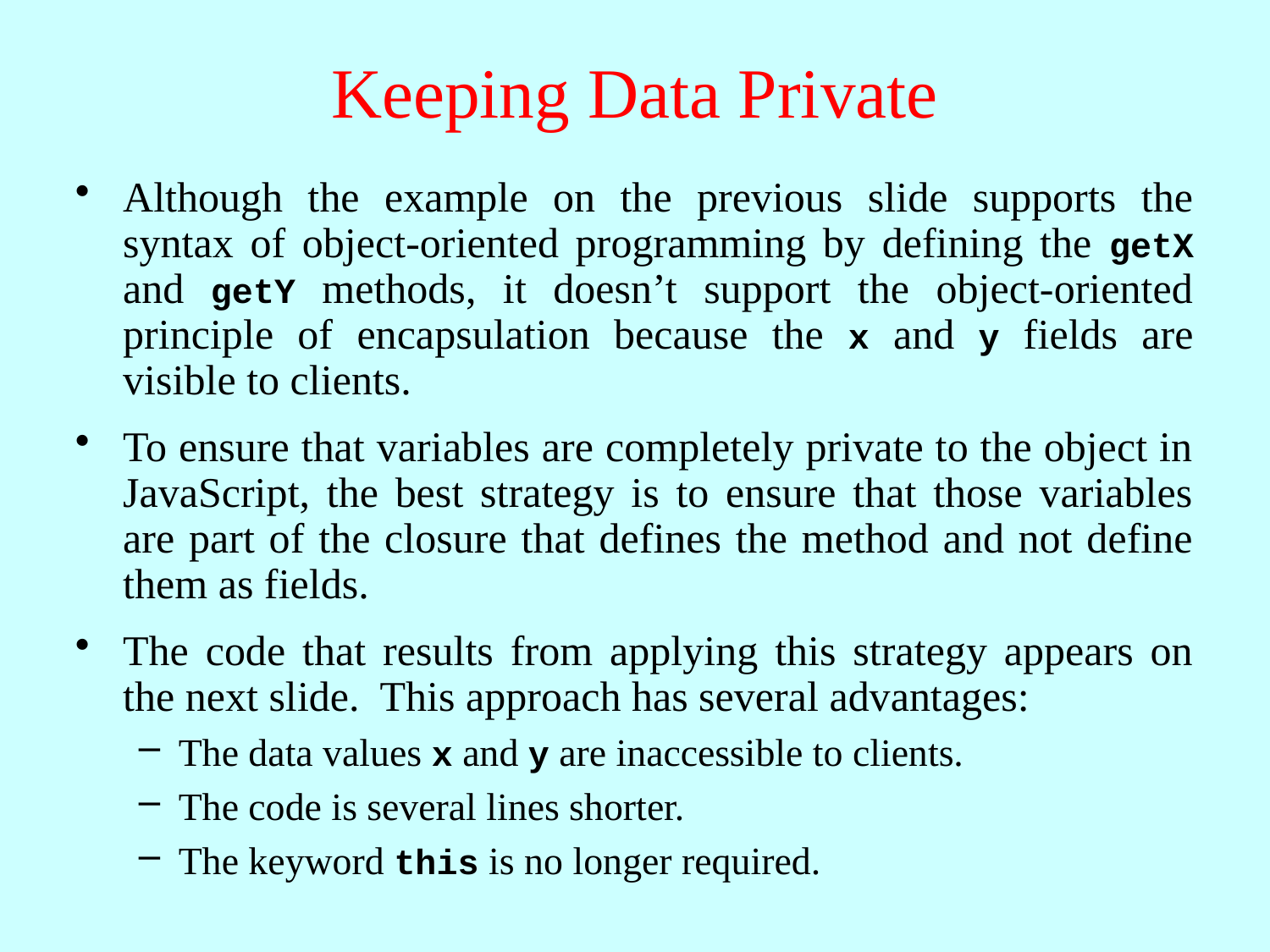

# Keeping Data Private
Although the example on the previous slide supports the syntax of object-oriented programming by defining the getX and getY methods, it doesn’t support the object-oriented principle of encapsulation because the x and y fields are visible to clients.
To ensure that variables are completely private to the object in JavaScript, the best strategy is to ensure that those variables are part of the closure that defines the method and not define them as fields.
The code that results from applying this strategy appears on the next slide.  This approach has several advantages:
The data values x and y are inaccessible to clients.
The code is several lines shorter.
The keyword this is no longer required.